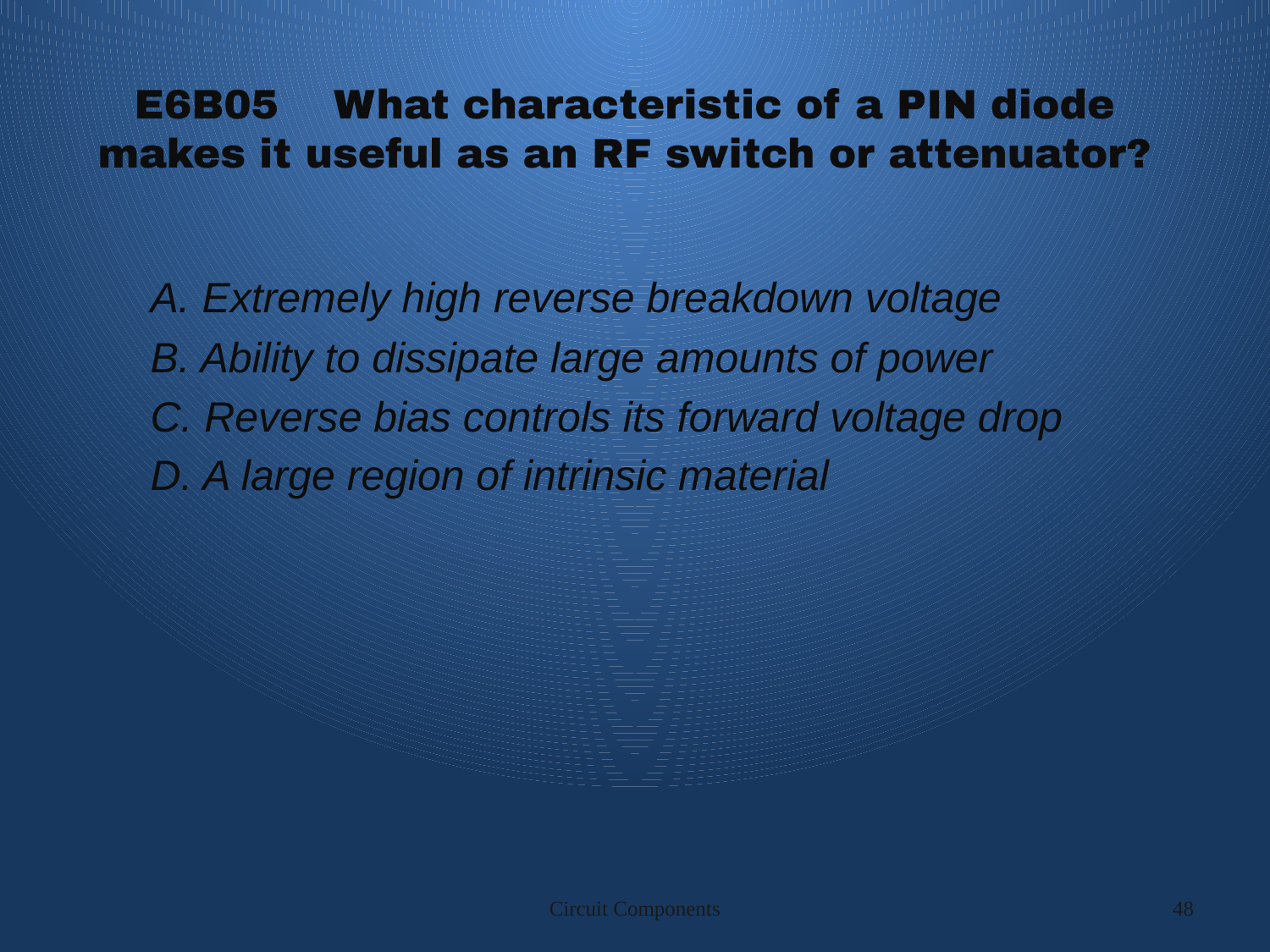

# E6B05    What characteristic of a PIN diode makes it useful as an RF switch or attenuator?
A. Extremely high reverse breakdown voltage
B. Ability to dissipate large amounts of power
C. Reverse bias controls its forward voltage drop
D. A large region of intrinsic material
Circuit Components
48